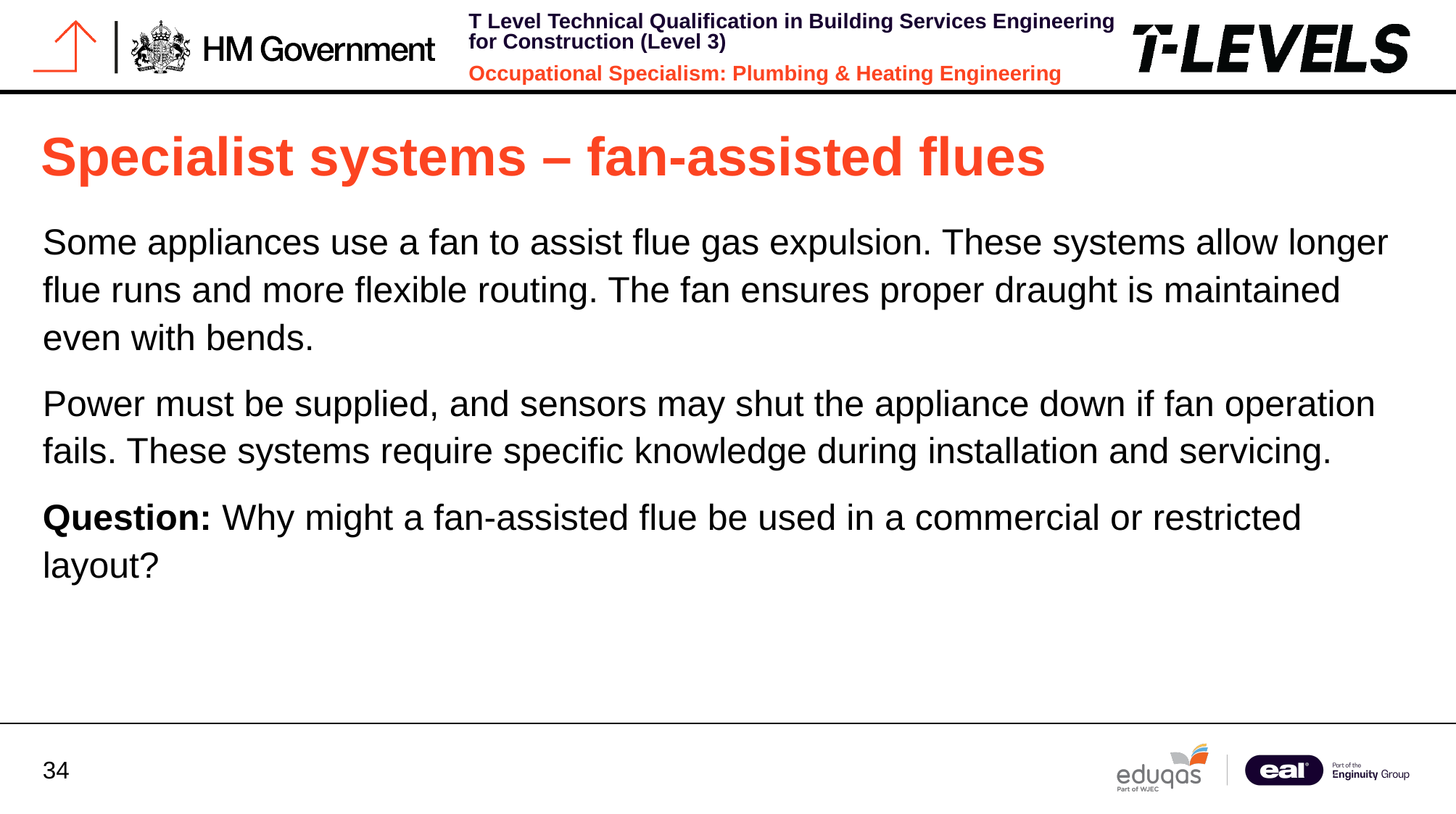

# Specialist systems – fan-assisted flues
Some appliances use a fan to assist flue gas expulsion. These systems allow longer flue runs and more flexible routing. The fan ensures proper draught is maintained even with bends.
Power must be supplied, and sensors may shut the appliance down if fan operation fails. These systems require specific knowledge during installation and servicing.
Question: Why might a fan-assisted flue be used in a commercial or restricted layout?